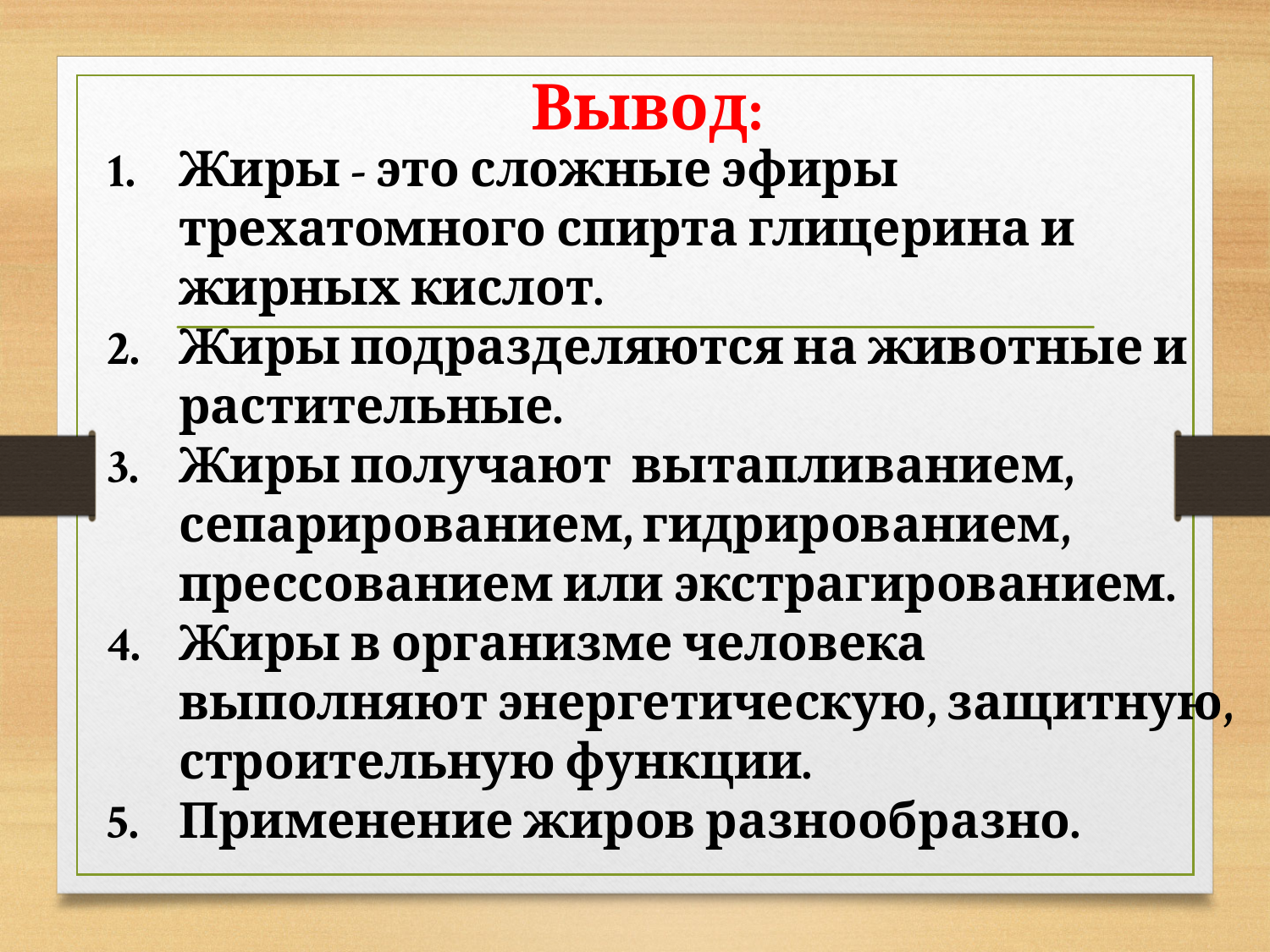

# Вывод:
Жиры - это сложные эфиры трехатомного спирта глицерина и жирных кислот.
Жиры подразделяются на животные и растительные.
Жиры получают  вытапливанием, сепарированием, гидрированием, прессованием или экстрагированием.
Жиры в организме человека выполняют энергетическую, защитную, строительную функции.
Применение жиров разнообразно.